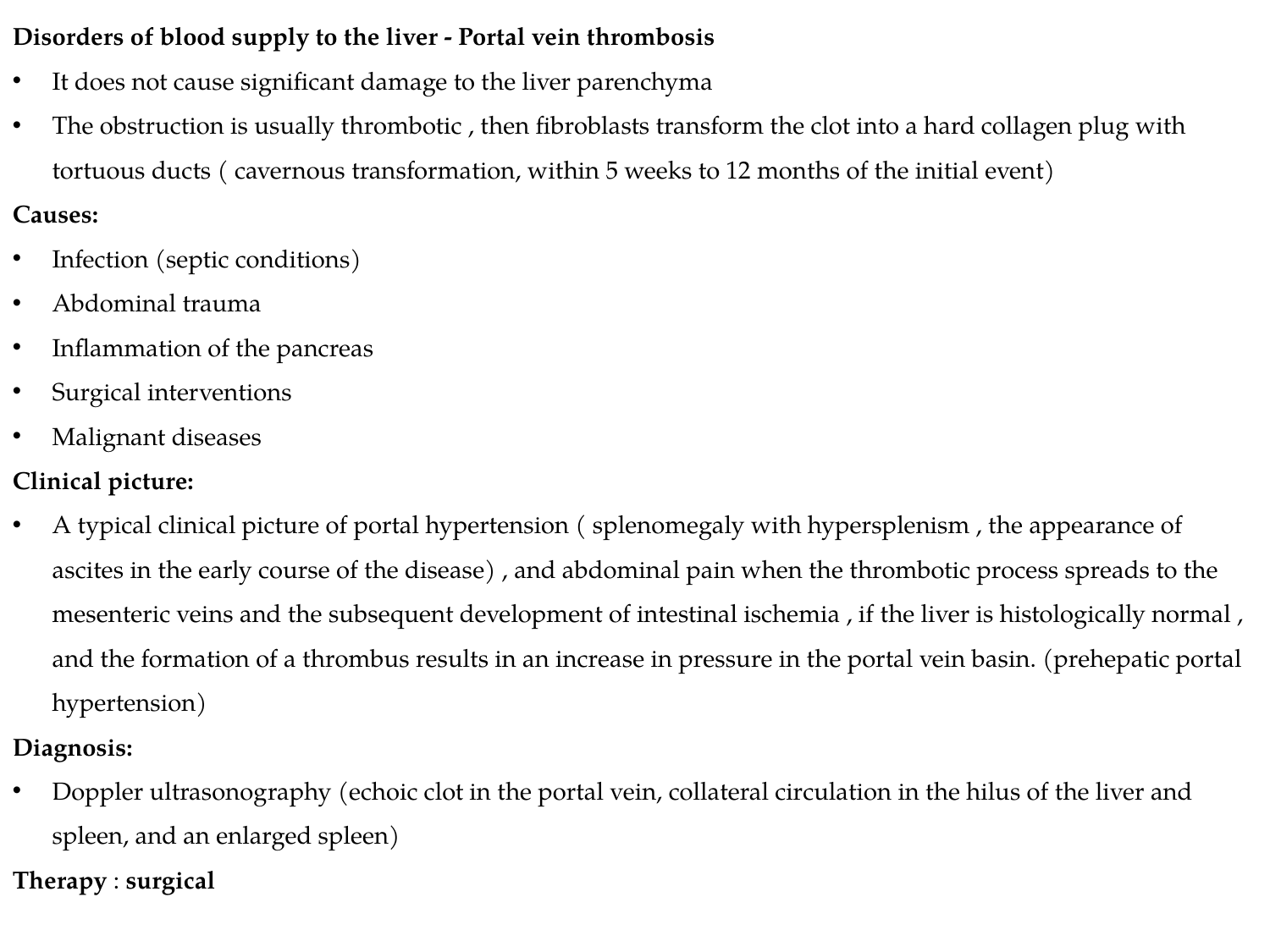

Disorders of blood supply to the liver - Portal vein thrombosis
It does not cause significant damage to the liver parenchyma
The obstruction is usually thrombotic , then fibroblasts transform the clot into a hard collagen plug with tortuous ducts ( cavernous transformation, within 5 weeks to 12 months of the initial event)
Causes:
Infection (septic conditions)
Abdominal trauma
Inflammation of the pancreas
Surgical interventions
Malignant diseases
Clinical picture:
A typical clinical picture of portal hypertension ( splenomegaly with hypersplenism , the appearance of ascites in the early course of the disease) , and abdominal pain when the thrombotic process spreads to the mesenteric veins and the subsequent development of intestinal ischemia , if the liver is histologically normal , and the formation of a thrombus results in an increase in pressure in the portal vein basin. (prehepatic portal hypertension)
Diagnosis:
Doppler ultrasonography (echoic clot in the portal vein, collateral circulation in the hilus of the liver and spleen, and an enlarged spleen)
Therapy : surgical